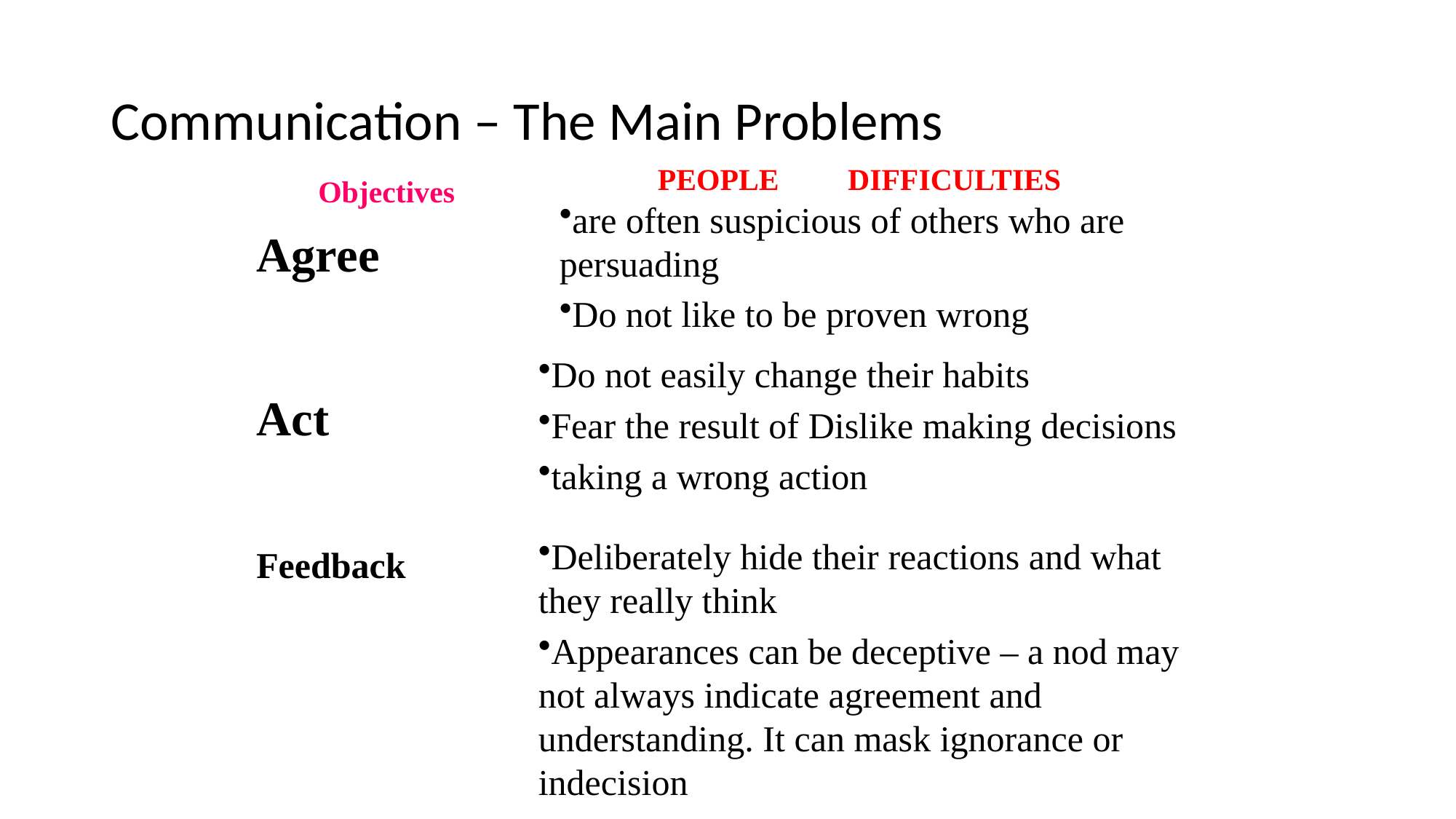

# Communication – The Main Problems

PEOPLE         DIFFICULTIES

Objectives

are often suspicious of others who are persuading
Do not like to be proven wrong
Agree

Do not easily change their habits
Fear the result of Dislike making decisions
taking a wrong action
Act

Deliberately hide their reactions and what they really think
Appearances can be deceptive – a nod may not always indicate agreement and understanding. It can mask ignorance or indecision

Feedback